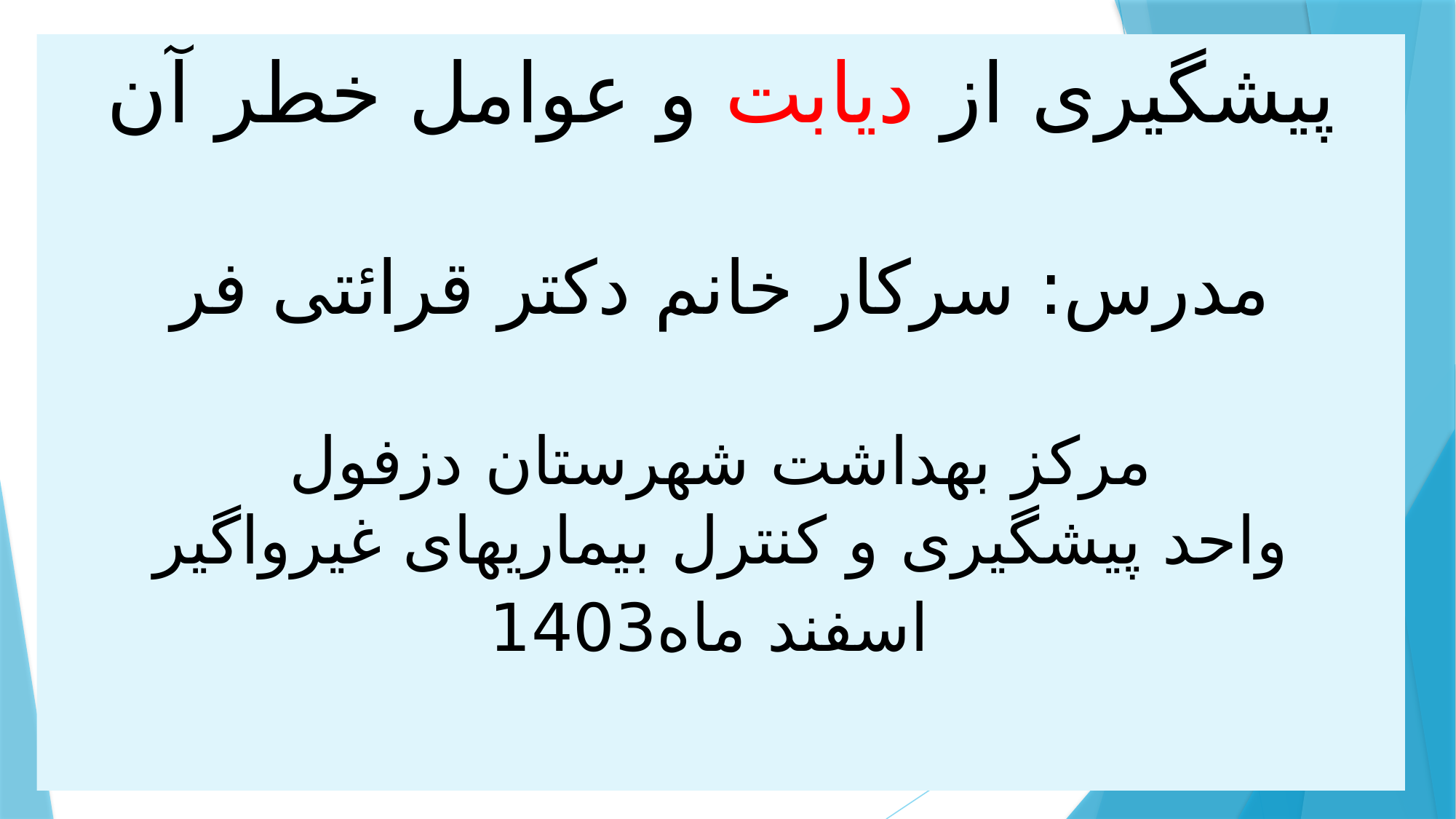

# پیشگیری از دیابت و عوامل خطر آن مدرس: سرکار خانم دکتر قرائتی فر مرکز بهداشت شهرستان دزفول واحد پیشگیری و کنترل بیماریهای غیرواگیر اسفند ماه1403